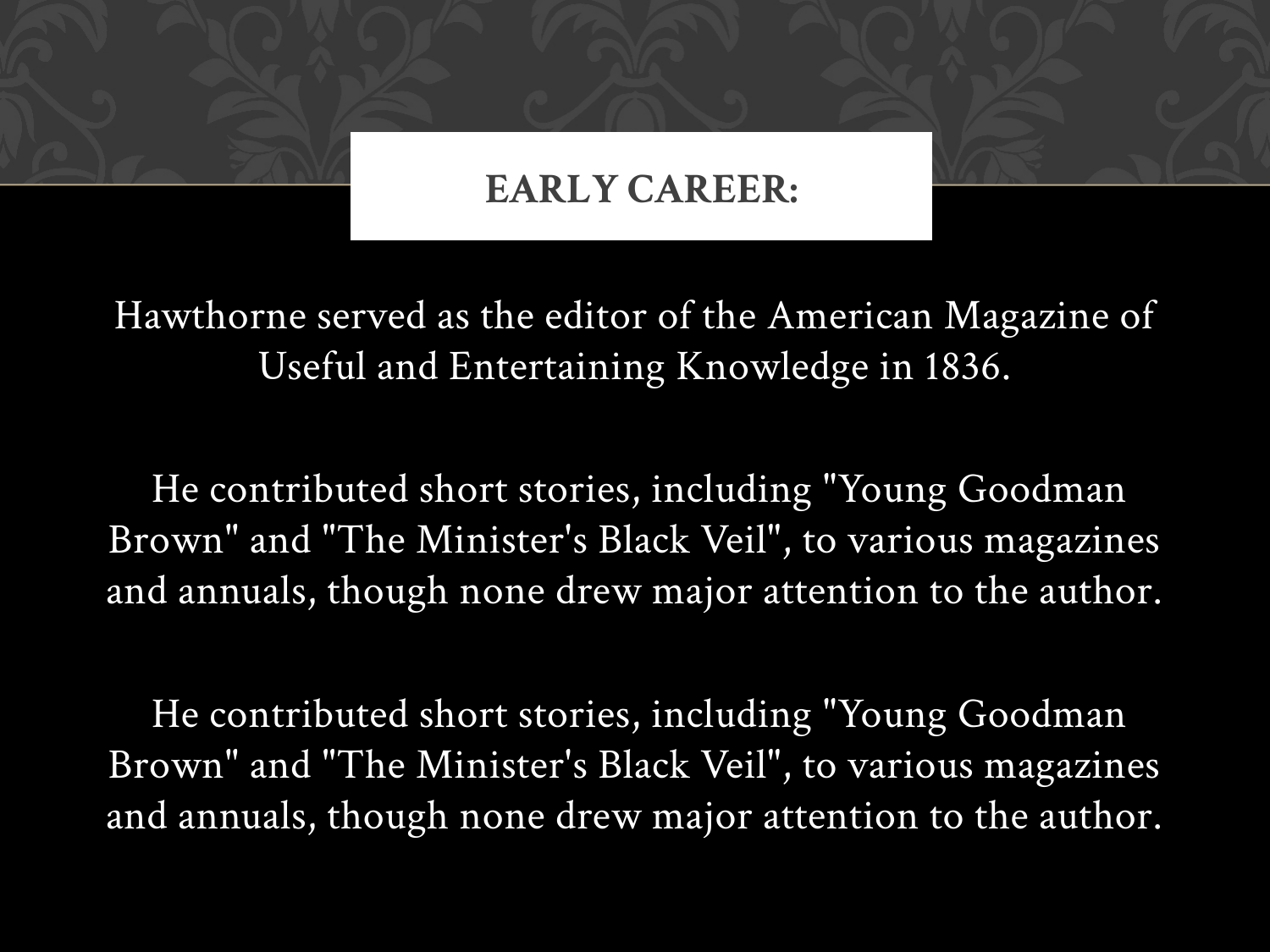

# Early Career:
Hawthorne served as the editor of the American Magazine of Useful and Entertaining Knowledge in 1836.

 He contributed short stories, including "Young Goodman Brown" and "The Minister's Black Veil", to various magazines and annuals, though none drew major attention to the author.

 He contributed short stories, including "Young Goodman Brown" and "The Minister's Black Veil", to various magazines and annuals, though none drew major attention to the author.